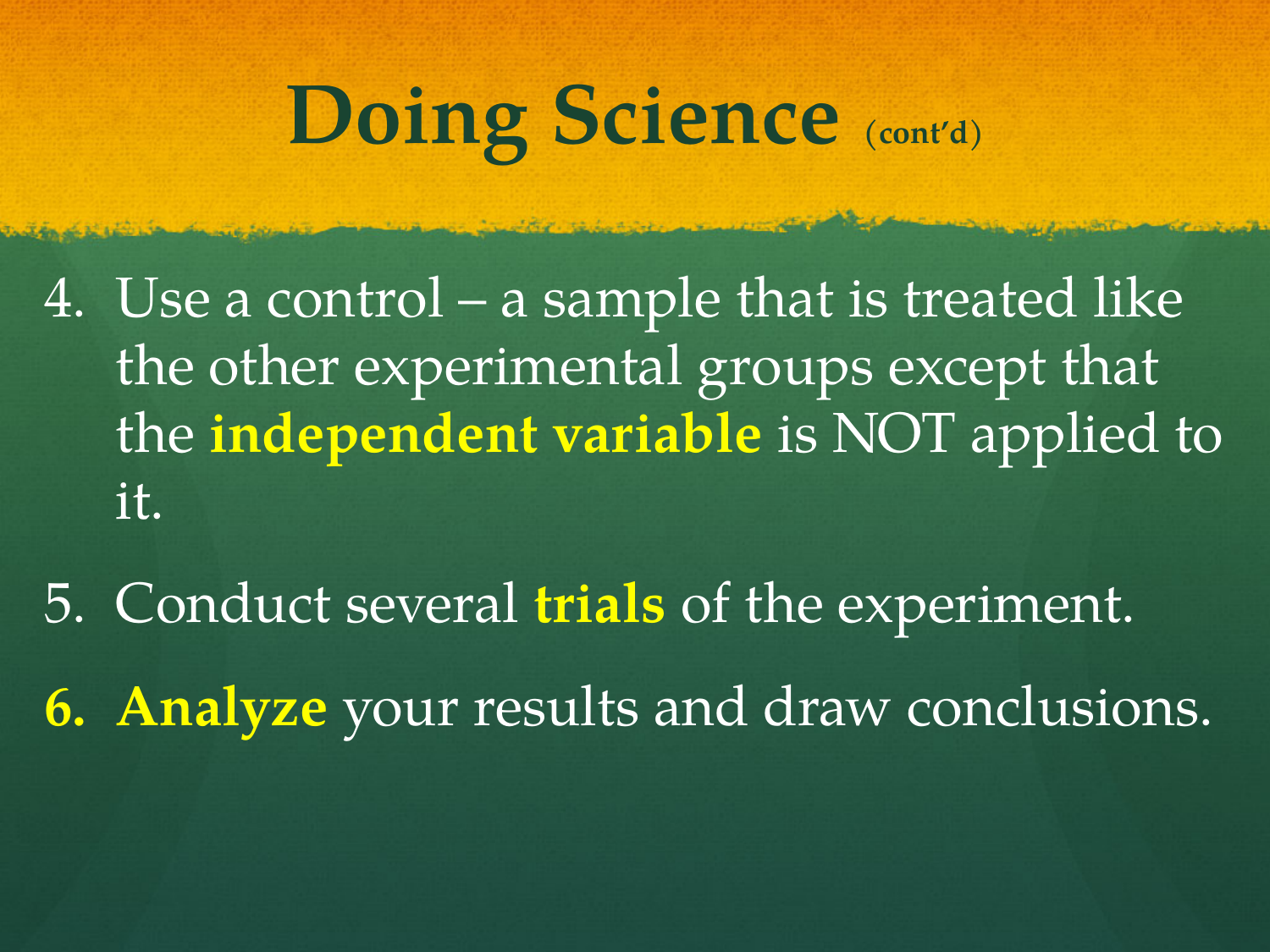

# Doing Science (cont’d)
Use a control – a sample that is treated like the other experimental groups except that the independent variable is NOT applied to it.
Conduct several trials of the experiment.
Analyze your results and draw conclusions.